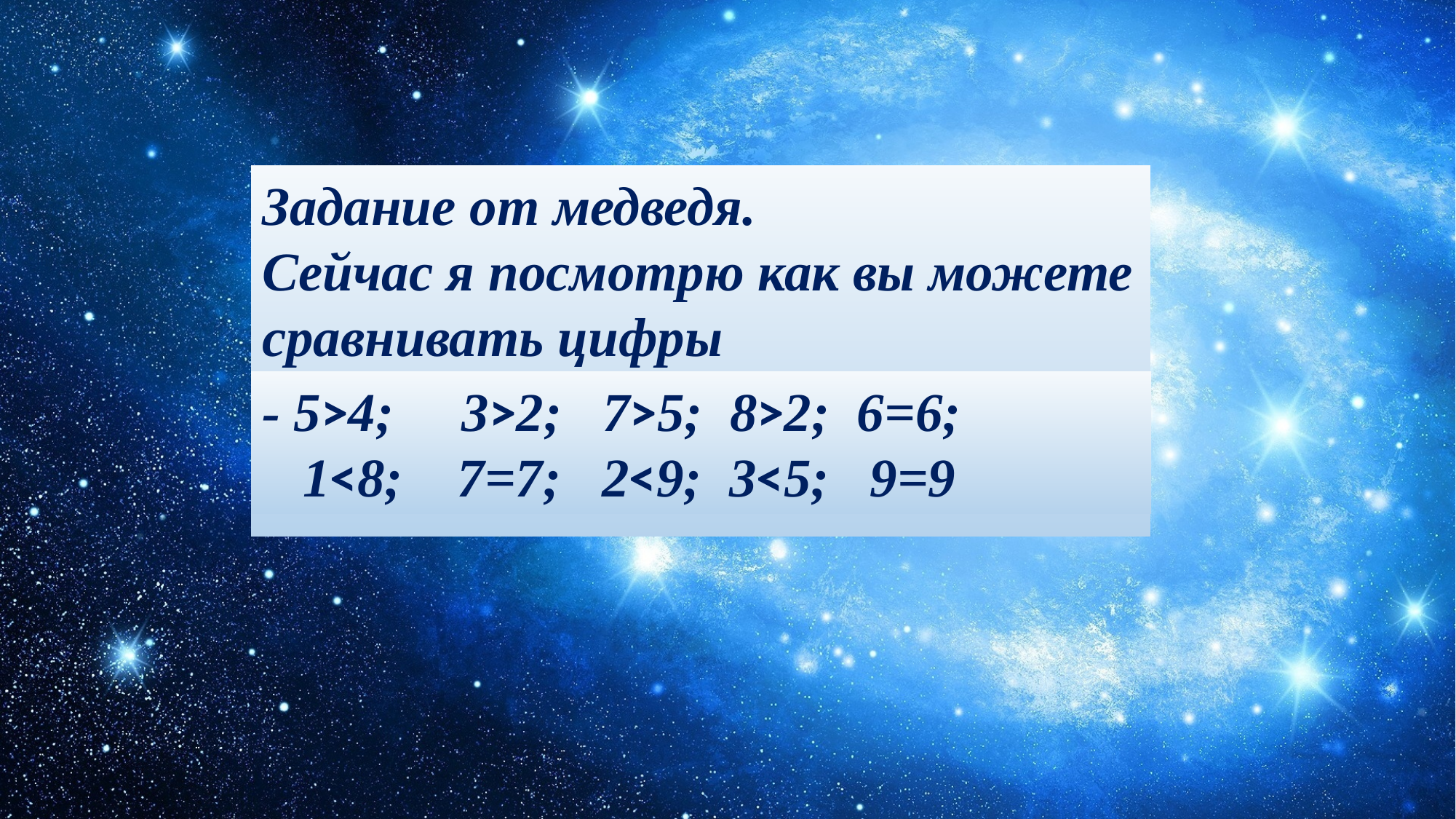

Задание от медведя.
Сейчас я посмотрю как вы можете сравнивать цифры
-  5   4;    3   2;   7  5;   8   2;   6   6;
   1   8;    7   7;   2  9;   3  5;    9   9
- 5>4;     3>2;   7>5;  8>2;  6=6;
   1<8;    7=7;   2<9;  3<5;   9=9